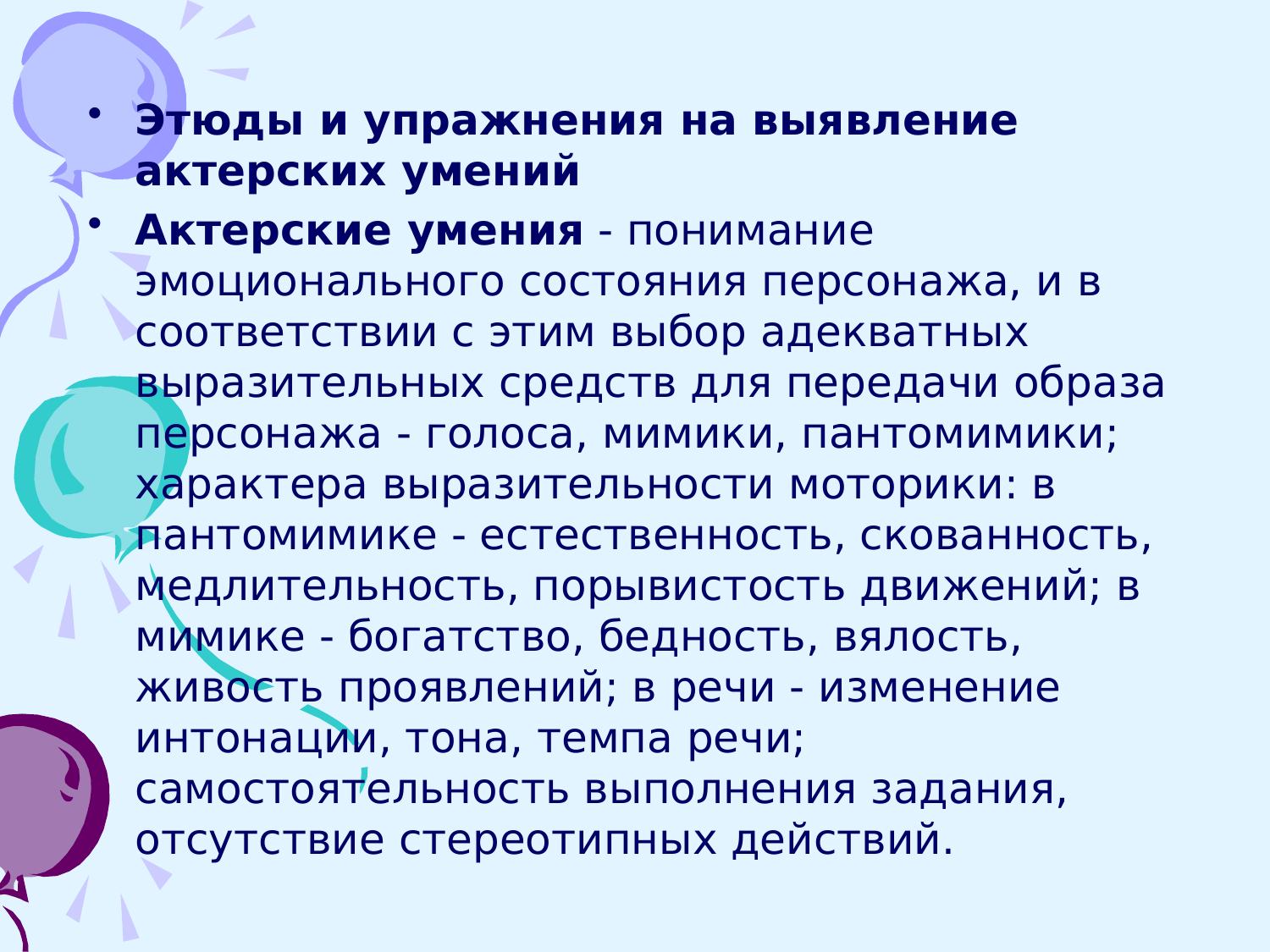

Этюды и упражнения на выявление актерских умений
Актерские умения - понимание эмоционального состояния персонажа, и в соответствии с этим выбор адекватных выразительных средств для передачи образа персонажа - голоса, мимики, пантомимики; характера выразительности моторики: в пантомимике - естественность, скованность, медлительность, порывистость движений; в мимике - богатство, бедность, вялость, живость проявлений; в речи - изменение интонации, тона, темпа речи; самостоятельность выполнения задания, отсутствие стереотипных действий.